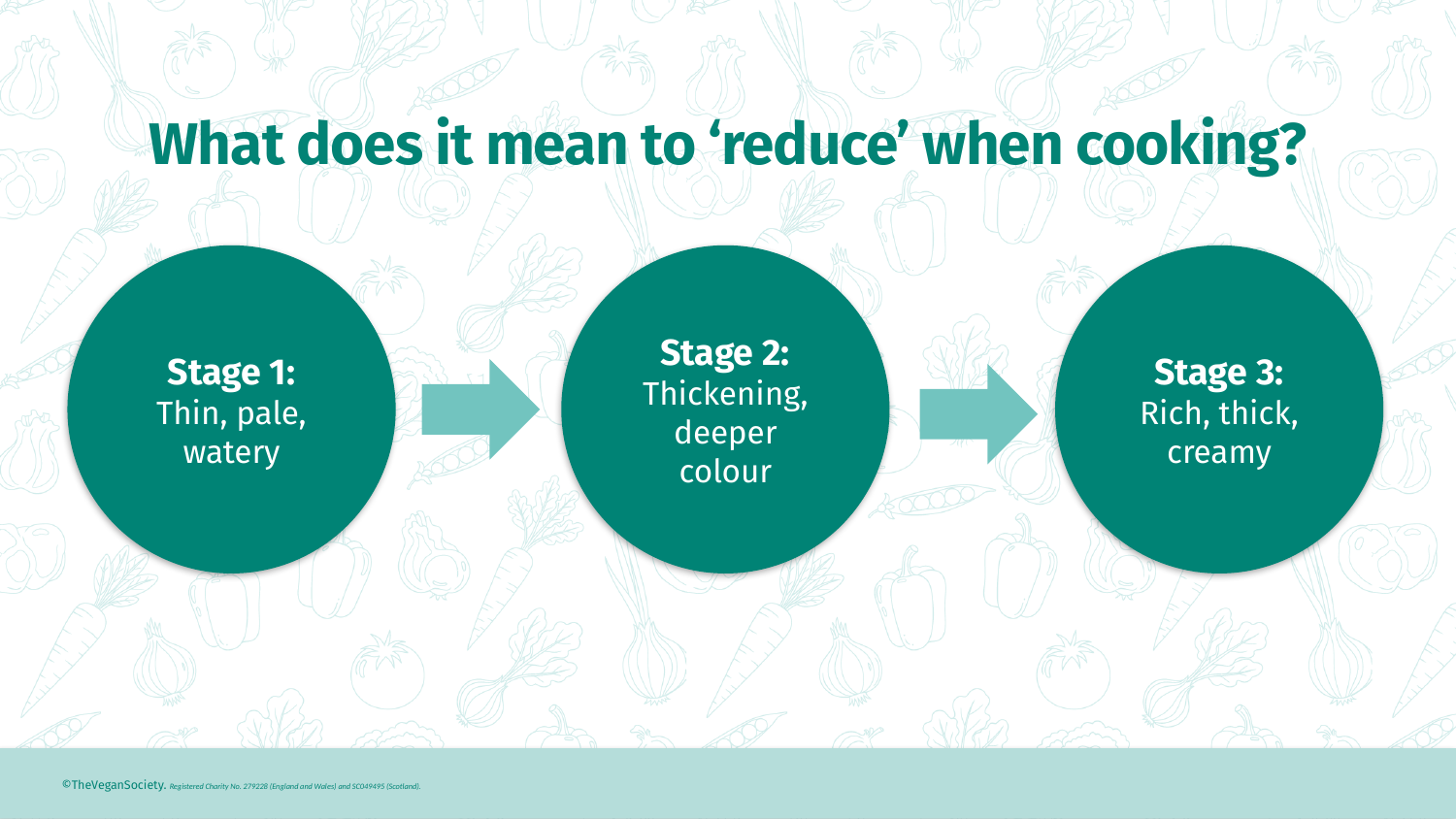

# What does it mean to ‘reduce’ when cooking?
Stage 3:
Rich, thick, creamy
Stage 2:
Thickening, deeper colour
Stage 1:
Thin, pale, watery